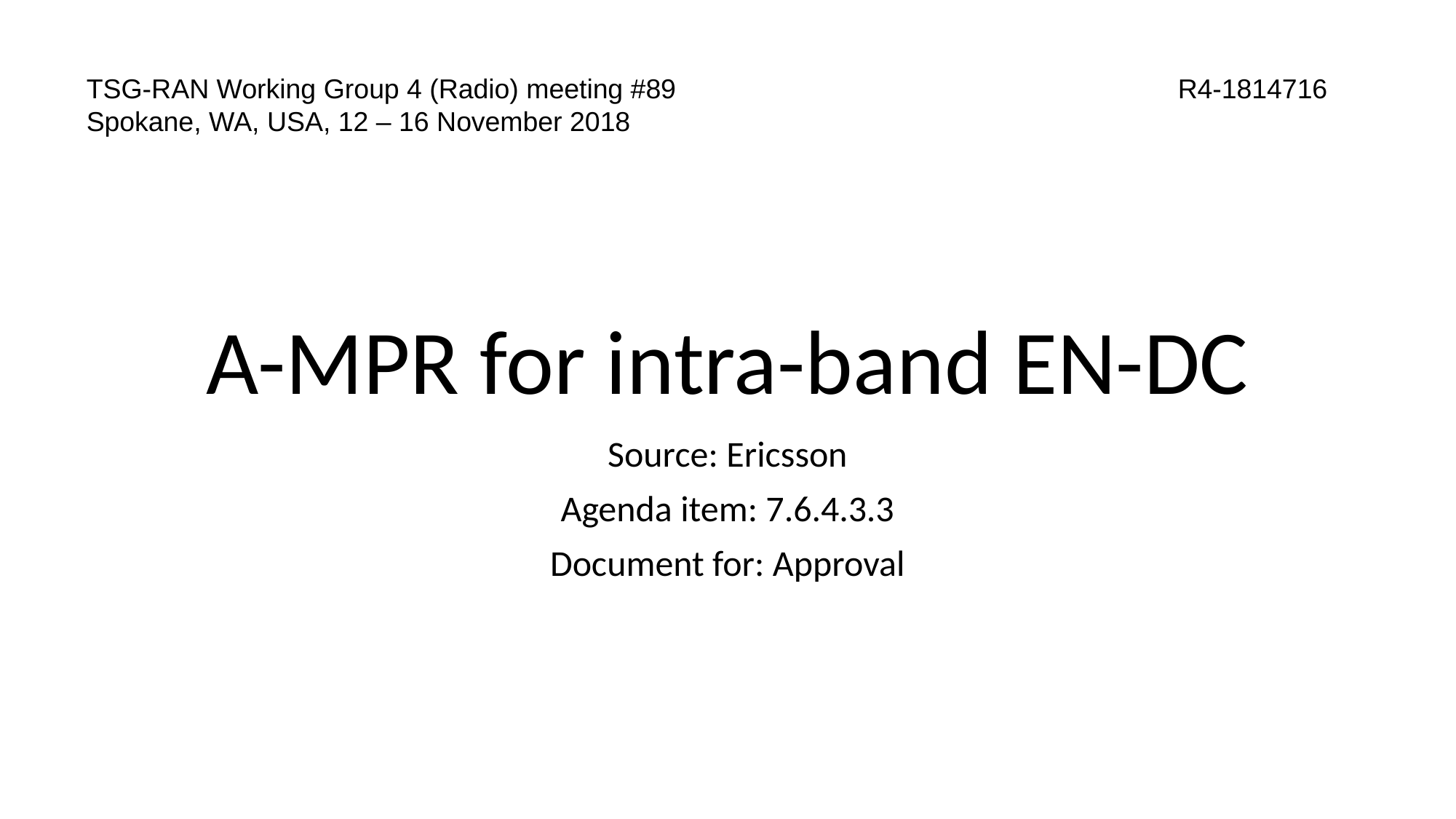

TSG-RAN Working Group 4 (Radio) meeting #89						R4-1814716
Spokane, WA, USA, 12 – 16 November 2018
# A-MPR for intra-band EN-DC
Source: Ericsson
Agenda item: 7.6.4.3.3
Document for: Approval